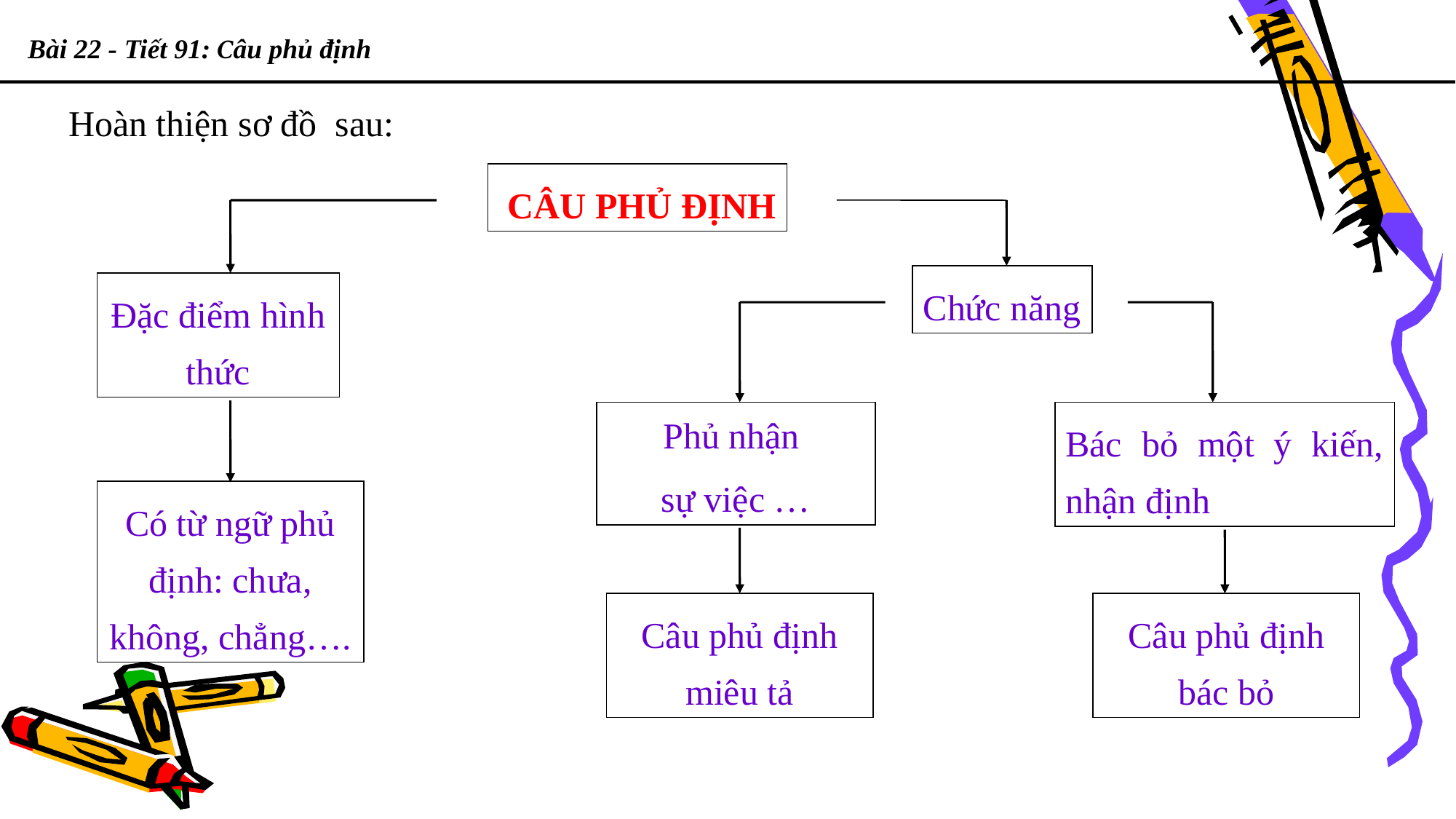

Bài 22 - Tiết 91: Câu phủ định

Hoàn thiện sơ đồ  sau:
 CÂU PHỦ ĐỊNH

Chức năng
Đặc điểm hình thức

Phủ nhận
sự việc …
Bác bỏ một ý kiến, nhận định
Có từ ngữ phủ định: chưa, không, chẳng….

Câu phủ định miêu tả
Câu phủ định bác bỏ